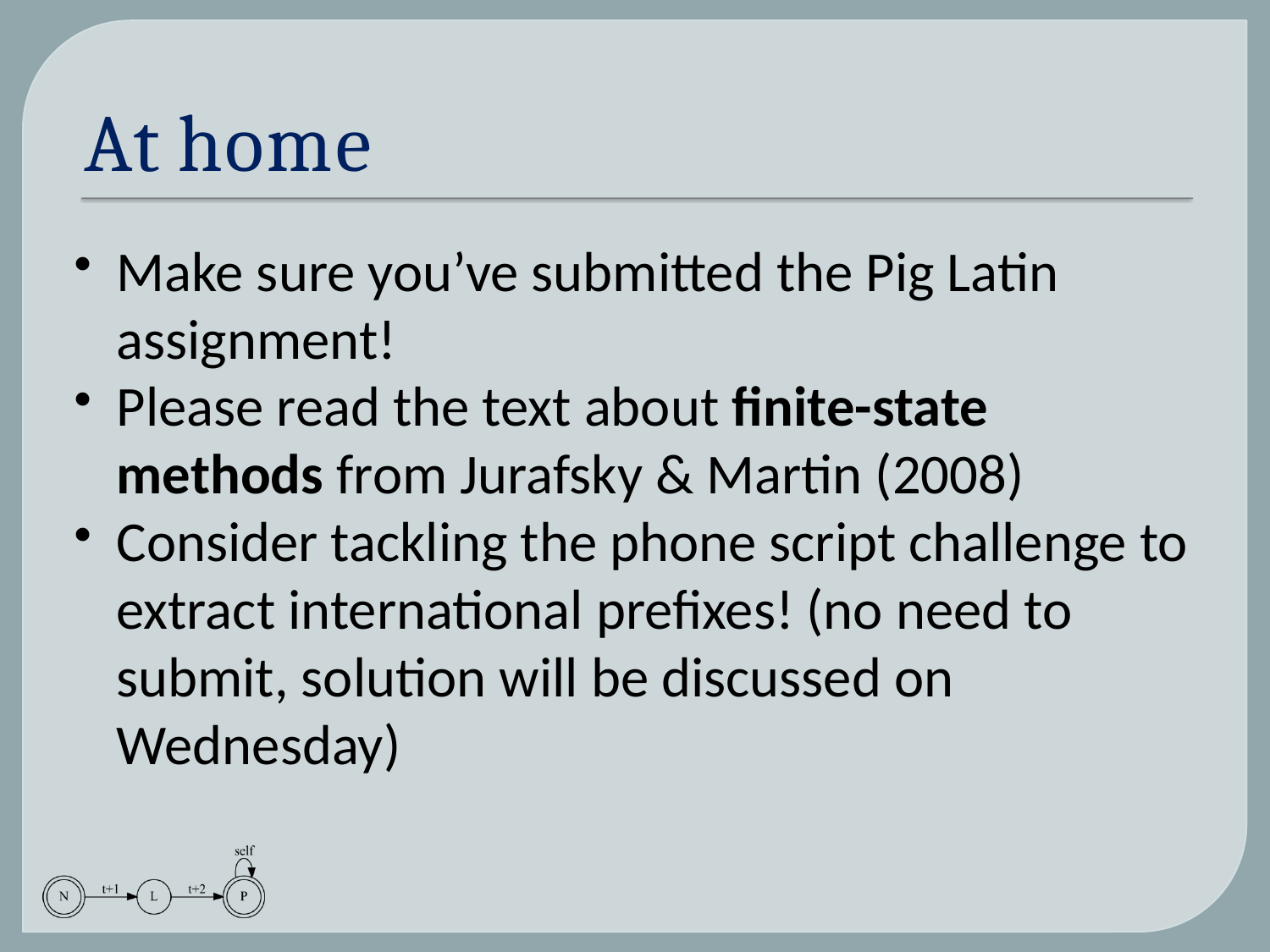

# At home
Make sure you’ve submitted the Pig Latin assignment!
Please read the text about finite-state methods from Jurafsky & Martin (2008)
Consider tackling the phone script challenge to extract international prefixes! (no need to submit, solution will be discussed on Wednesday)